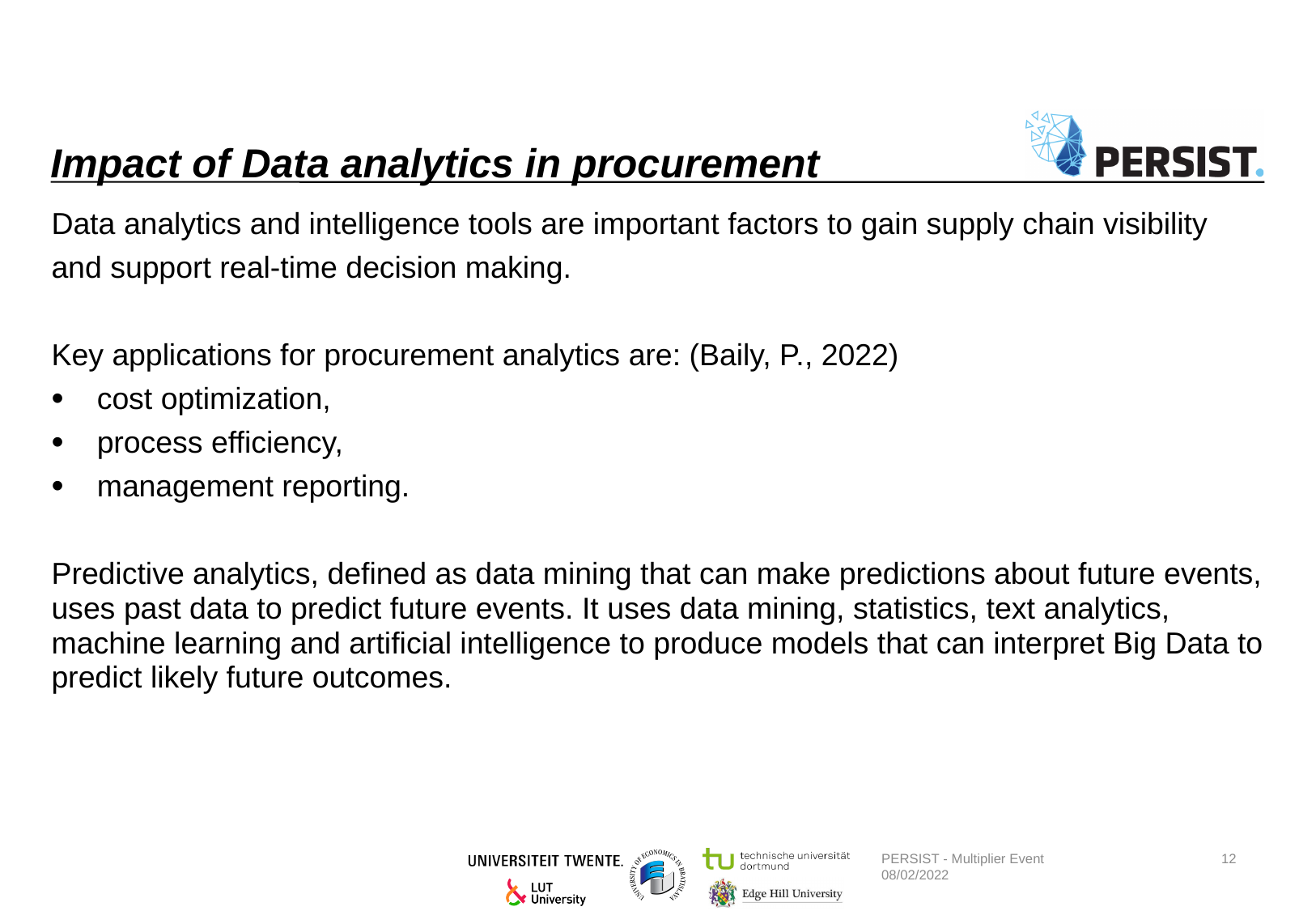

# Impact of Data analytics in procurement
Data analytics and intelligence tools are important factors to gain supply chain visibility
and support real-time decision making.

Key applications for procurement analytics are: (Baily, P., 2022)
cost optimization,
process efficiency,
management reporting.

Predictive analytics, defined as data mining that can make predictions about future events, uses past data to predict future events. It uses data mining, statistics, text analytics, machine learning and artificial intelligence to produce models that can interpret Big Data to predict likely future outcomes.